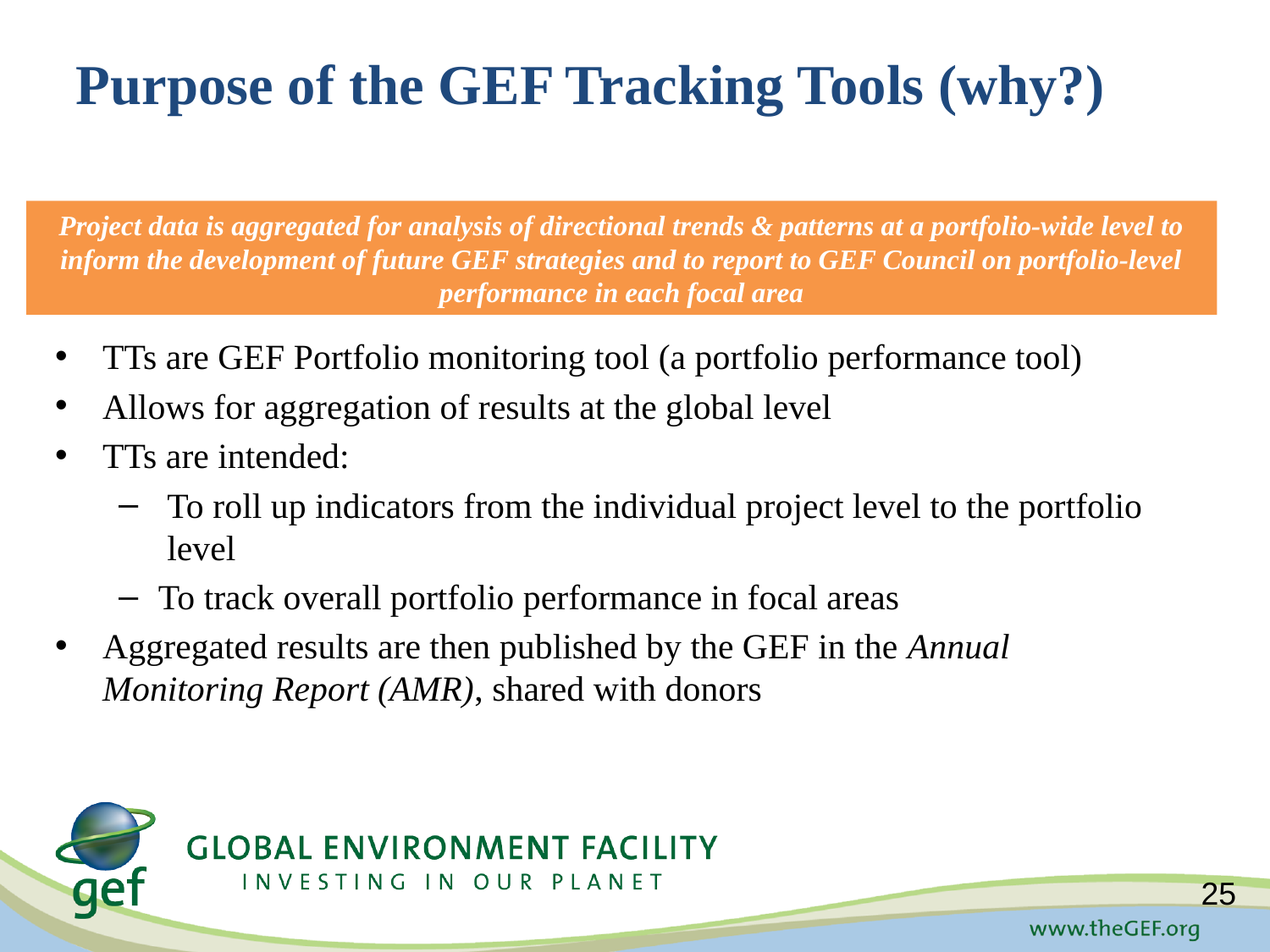

Purpose of the GEF Tracking Tools (why?)
Project data is aggregated for analysis of directional trends & patterns at a portfolio-wide level to inform the development of future GEF strategies and to report to GEF Council on portfolio-level performance in each focal area
TTs are GEF Portfolio monitoring tool (a portfolio performance tool)
Allows for aggregation of results at the global level
TTs are intended:
 To roll up indicators from the individual project level to the portfolio
 level
To track overall portfolio performance in focal areas
Aggregated results are then published by the GEF in the Annual Monitoring Report (AMR), shared with donors
25